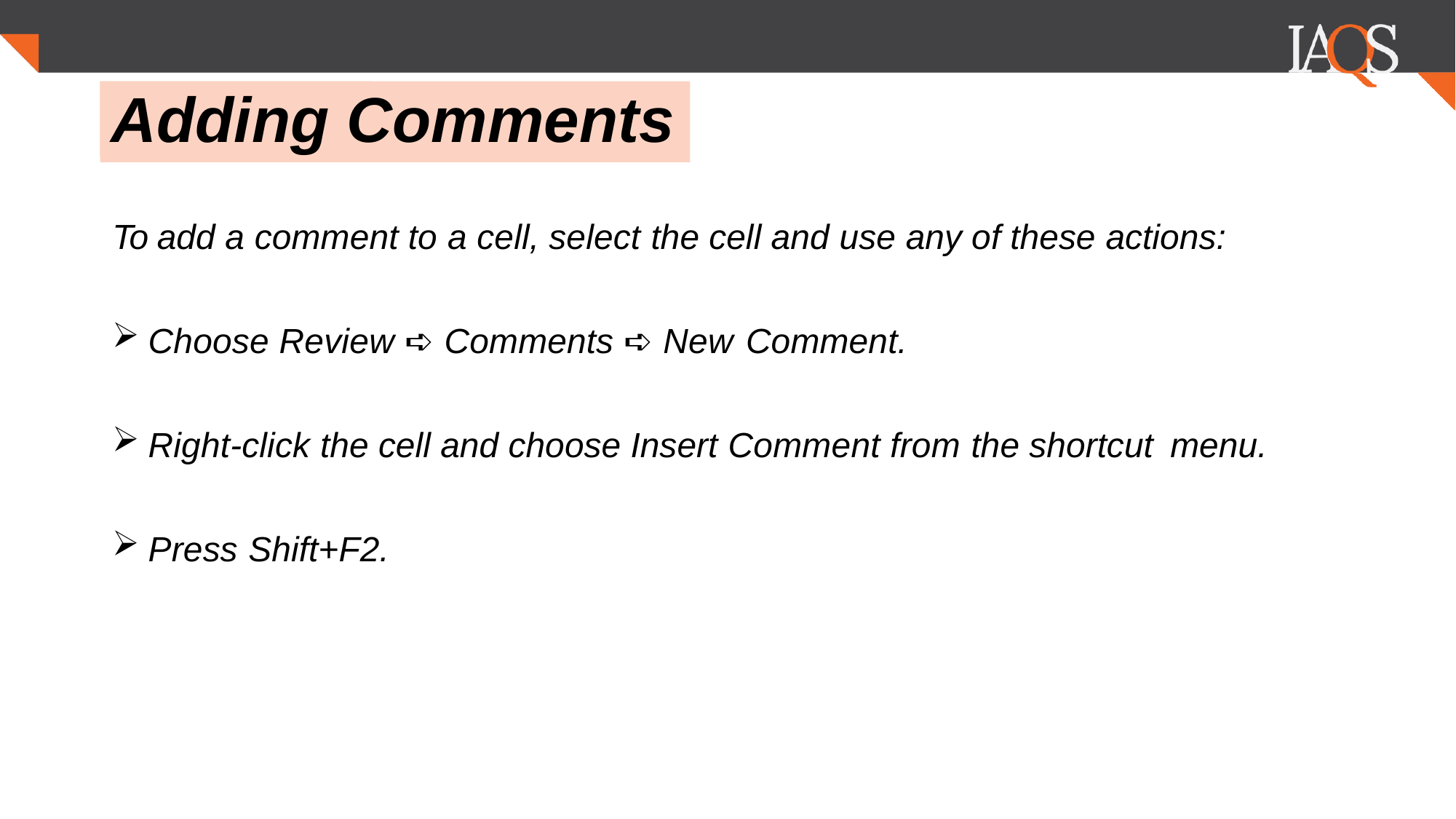

.

# Adding Comments
To add a comment to a cell, select the cell and use any of these actions:

Choose Review ➪ Comments ➪ New Comment.

Right-click the cell and choose Insert Comment from the shortcut menu.

Press Shift+F2.